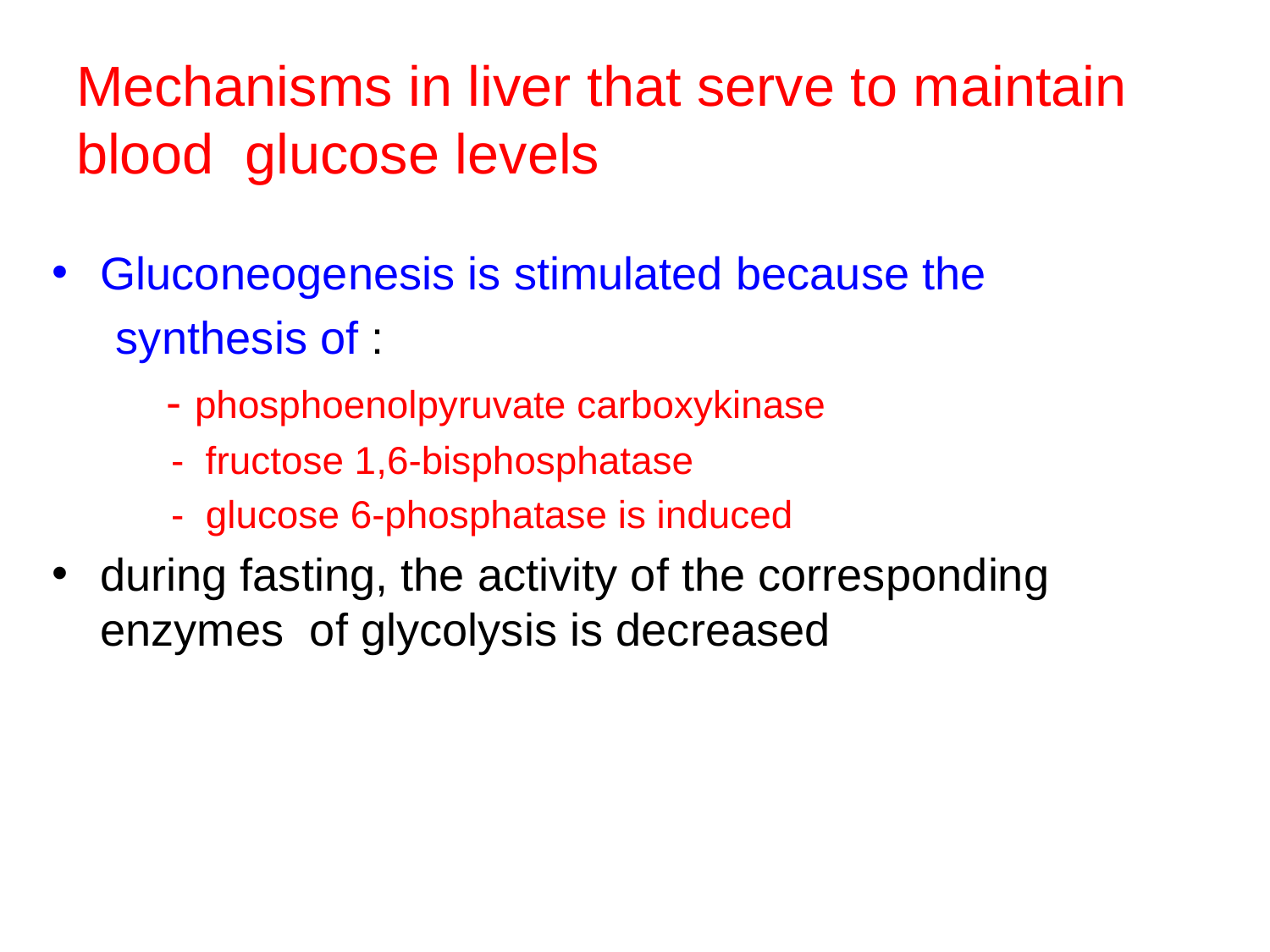

# Mechanisms in liver that serve to maintain blood  glucose levels
Gluconeogenesis is stimulated because the
     synthesis of :
         - phosphoenolpyruvate carboxykinase
           -  fructose 1,6-bisphosphatase
           -  glucose 6-phosphatase is induced
during fasting, the activity of the corresponding enzymes  of glycolysis is decreased